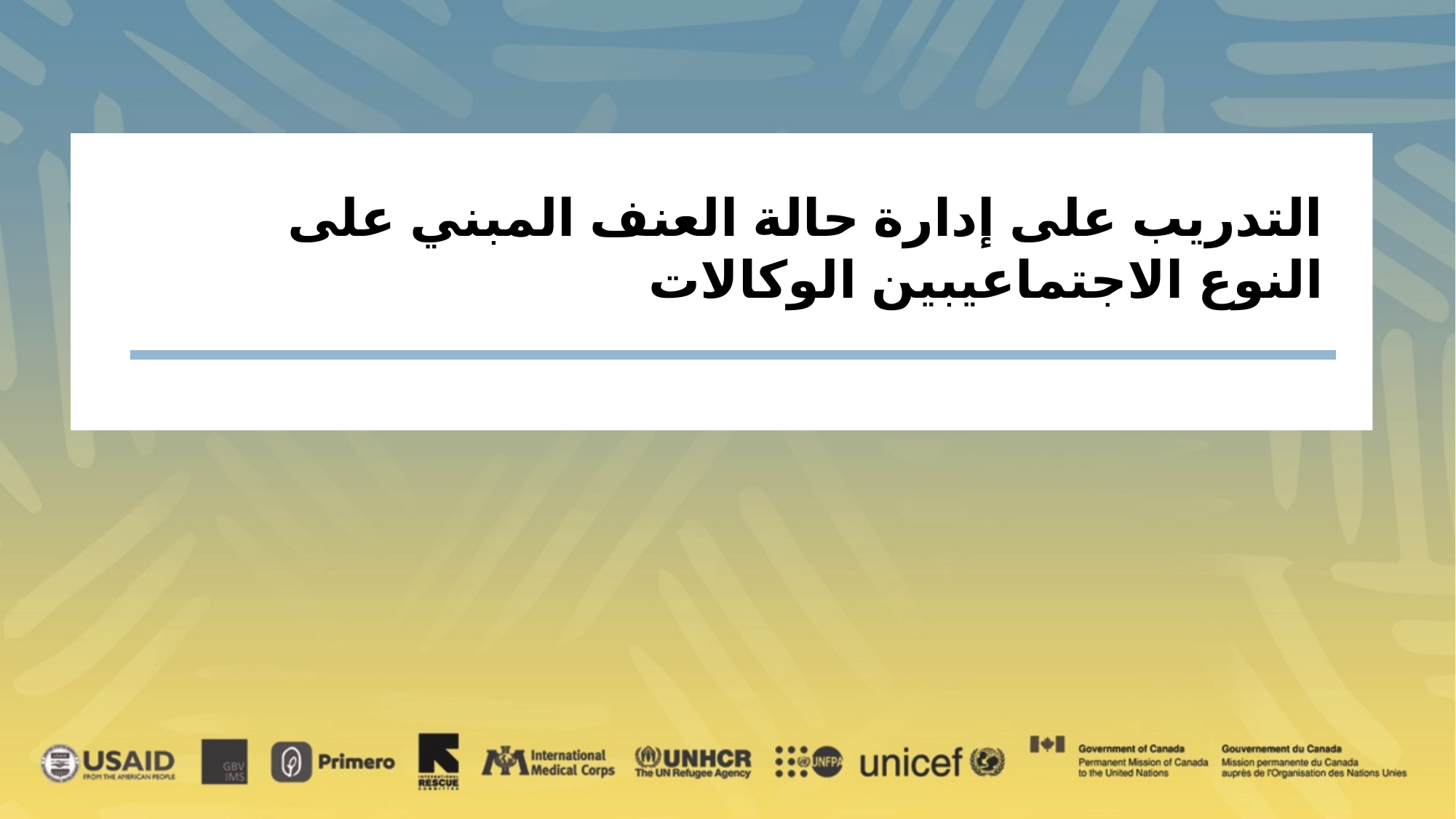

التدريب على إدارة حالة العنف المبني على النوع الاجتماعيبين الوكالات